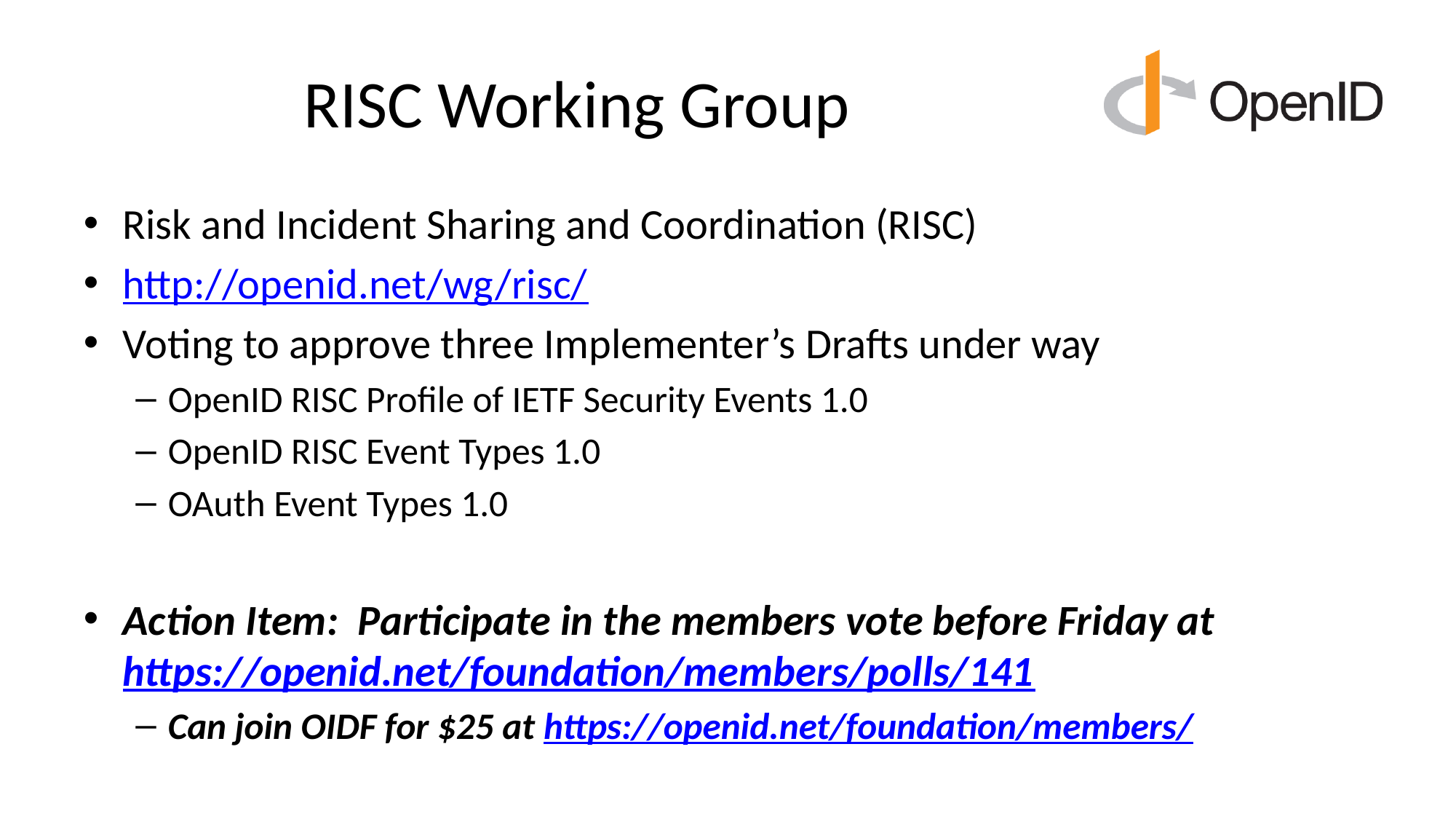

# RISC Working Group
Risk and Incident Sharing and Coordination (RISC)
http://openid.net/wg/risc/
Voting to approve three Implementer’s Drafts under way
OpenID RISC Profile of IETF Security Events 1.0
OpenID RISC Event Types 1.0
OAuth Event Types 1.0

Action Item:  Participate in the members vote before Friday at https://openid.net/foundation/members/polls/141
Can join OIDF for $25 at https://openid.net/foundation/members/